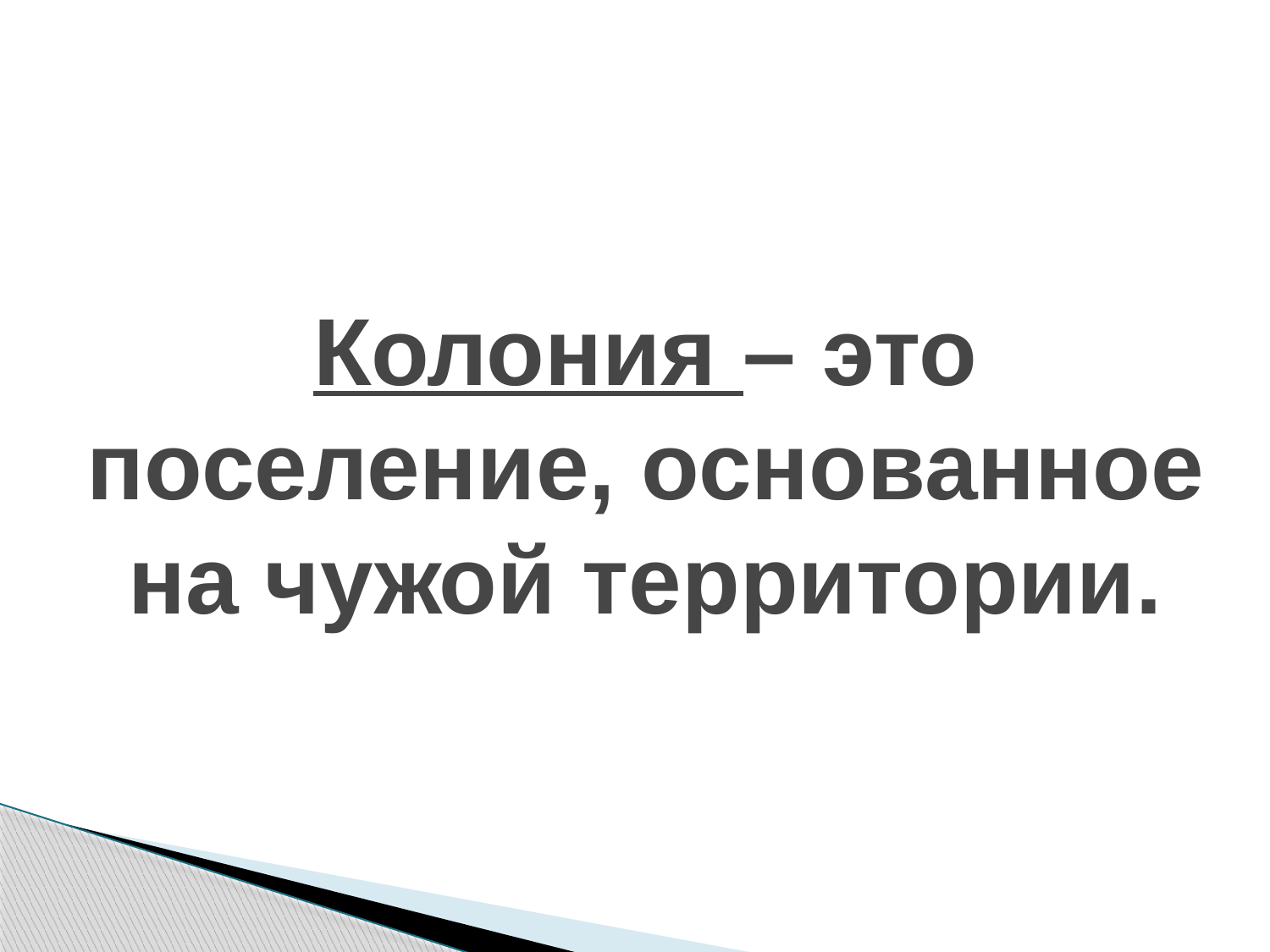

# Колония – это поселение, основанное на чужой территории.